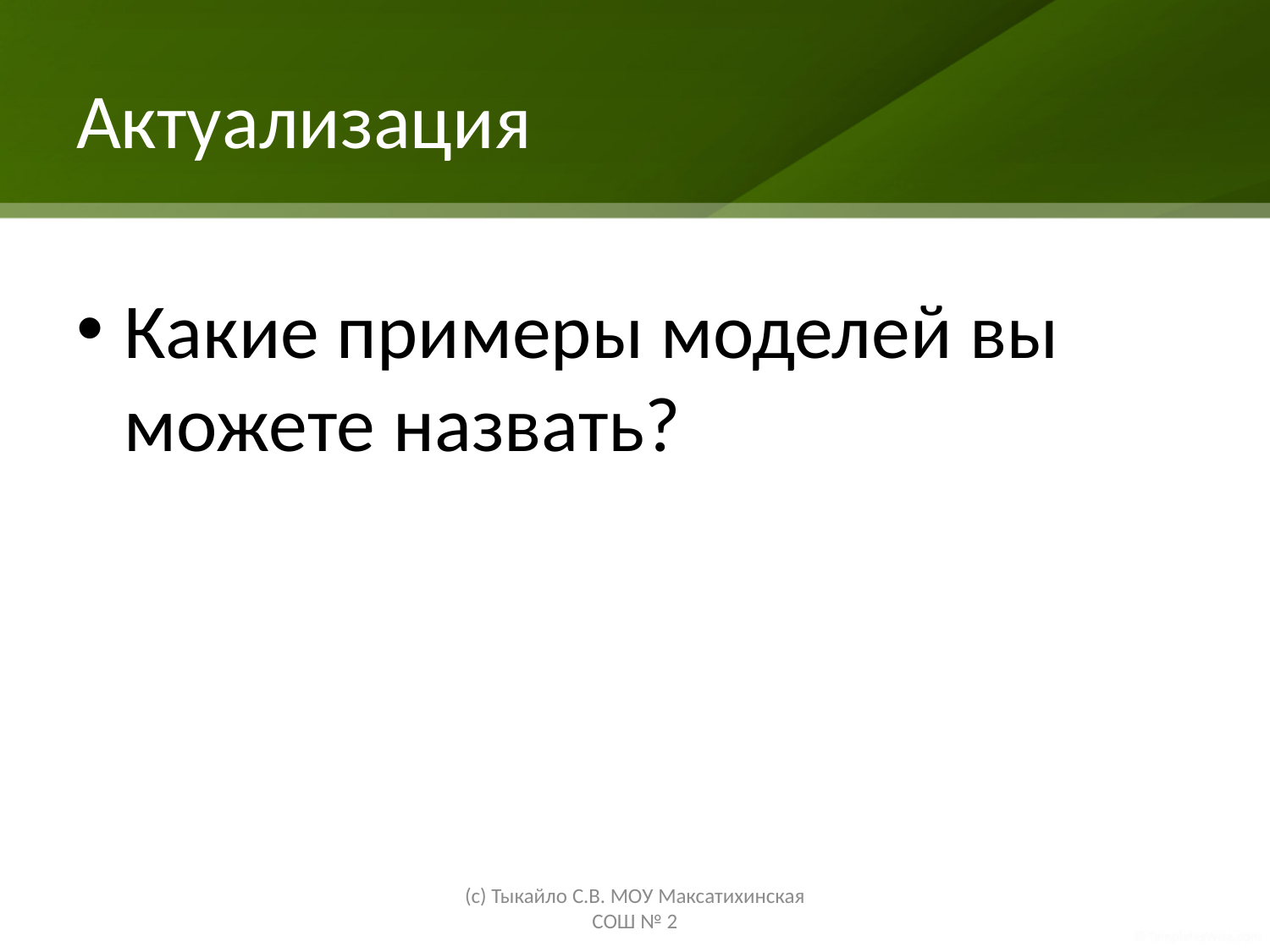

# Актуализация
Какие примеры моделей вы можете назвать?
(с) Тыкайло С.В. МОУ Максатихинская СОШ № 2